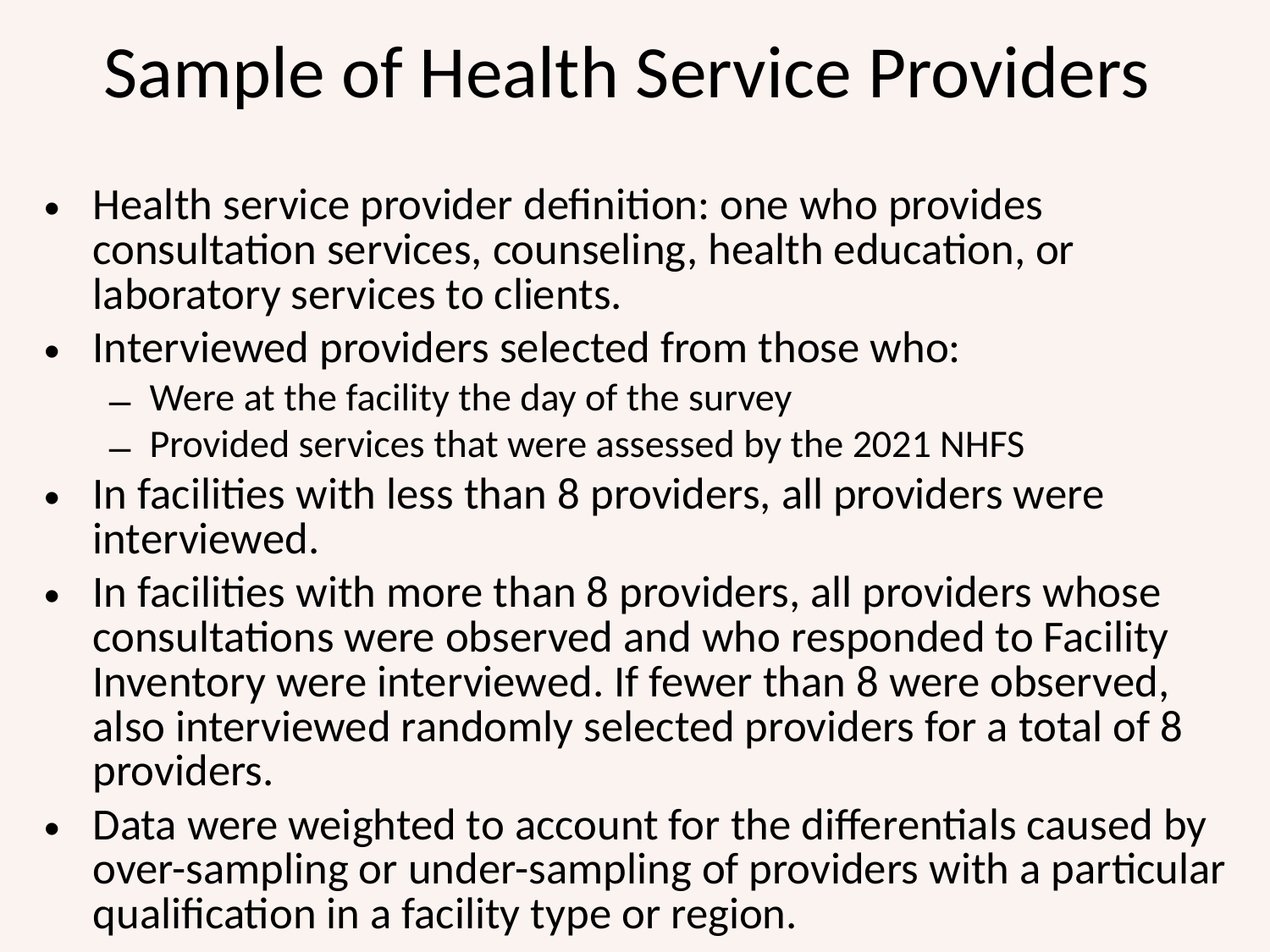

# Sample of Health Service Providers
Health service provider definition: one who provides consultation services, counseling, health education, or laboratory services to clients.
Interviewed providers selected from those who:
Were at the facility the day of the survey
Provided services that were assessed by the 2021 NHFS
In facilities with less than 8 providers, all providers were interviewed.
In facilities with more than 8 providers, all providers whose consultations were observed and who responded to Facility Inventory were interviewed. If fewer than 8 were observed, also interviewed randomly selected providers for a total of 8 providers.
Data were weighted to account for the differentials caused by over-sampling or under-sampling of providers with a particular qualification in a facility type or region.